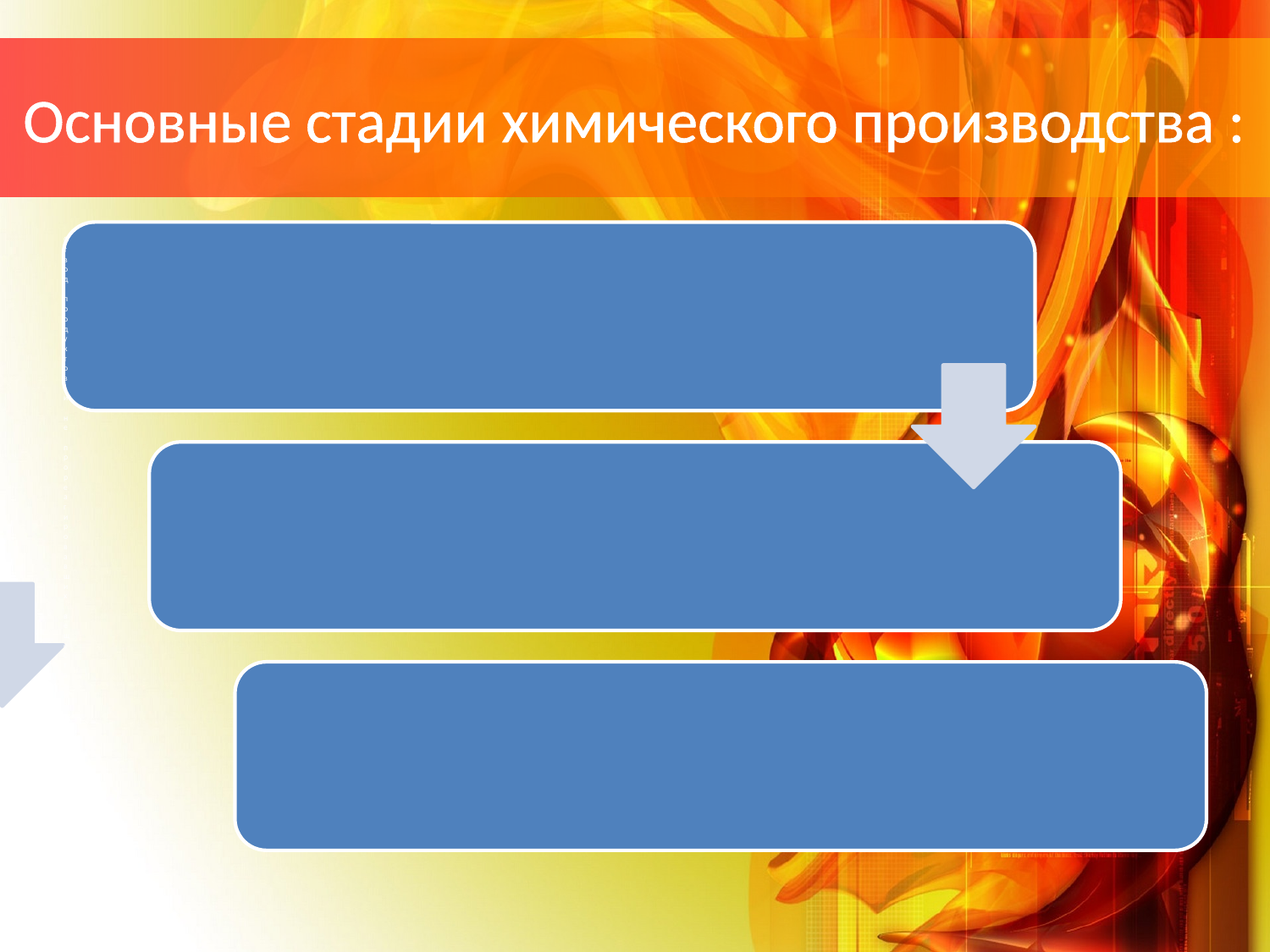

# Основные стадии химического производства :
Отвод продуктов и не прореагировавших веществ из зоны реакции